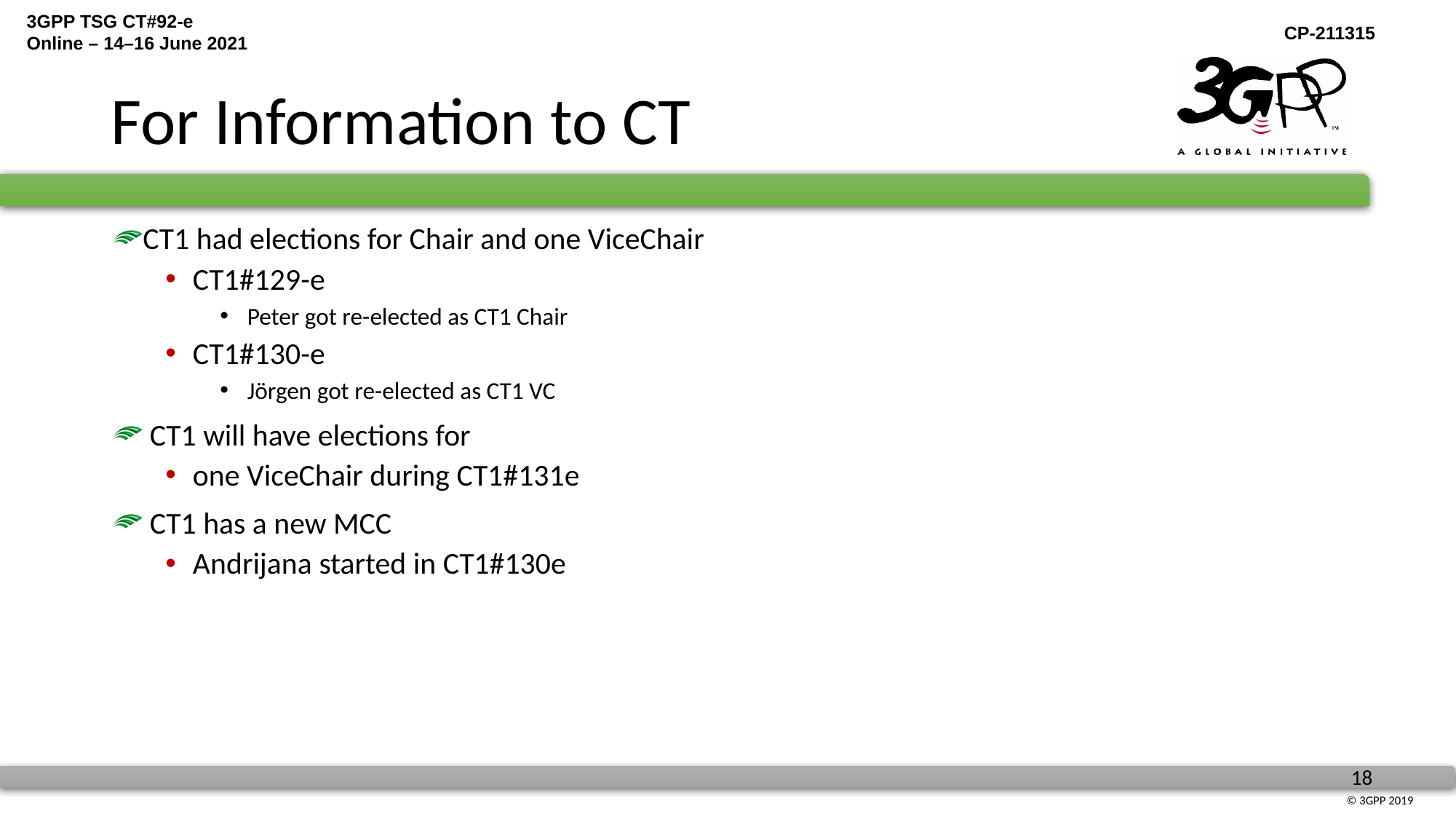

# For Information to CT
CT1 had elections for Chair and one ViceChair
CT1#129-e
Peter got re-elected as CT1 Chair
CT1#130-e
Jörgen got re-elected as CT1 VC
 CT1 will have elections for
one ViceChair during CT1#131e
 CT1 has a new MCC
Andrijana started in CT1#130e